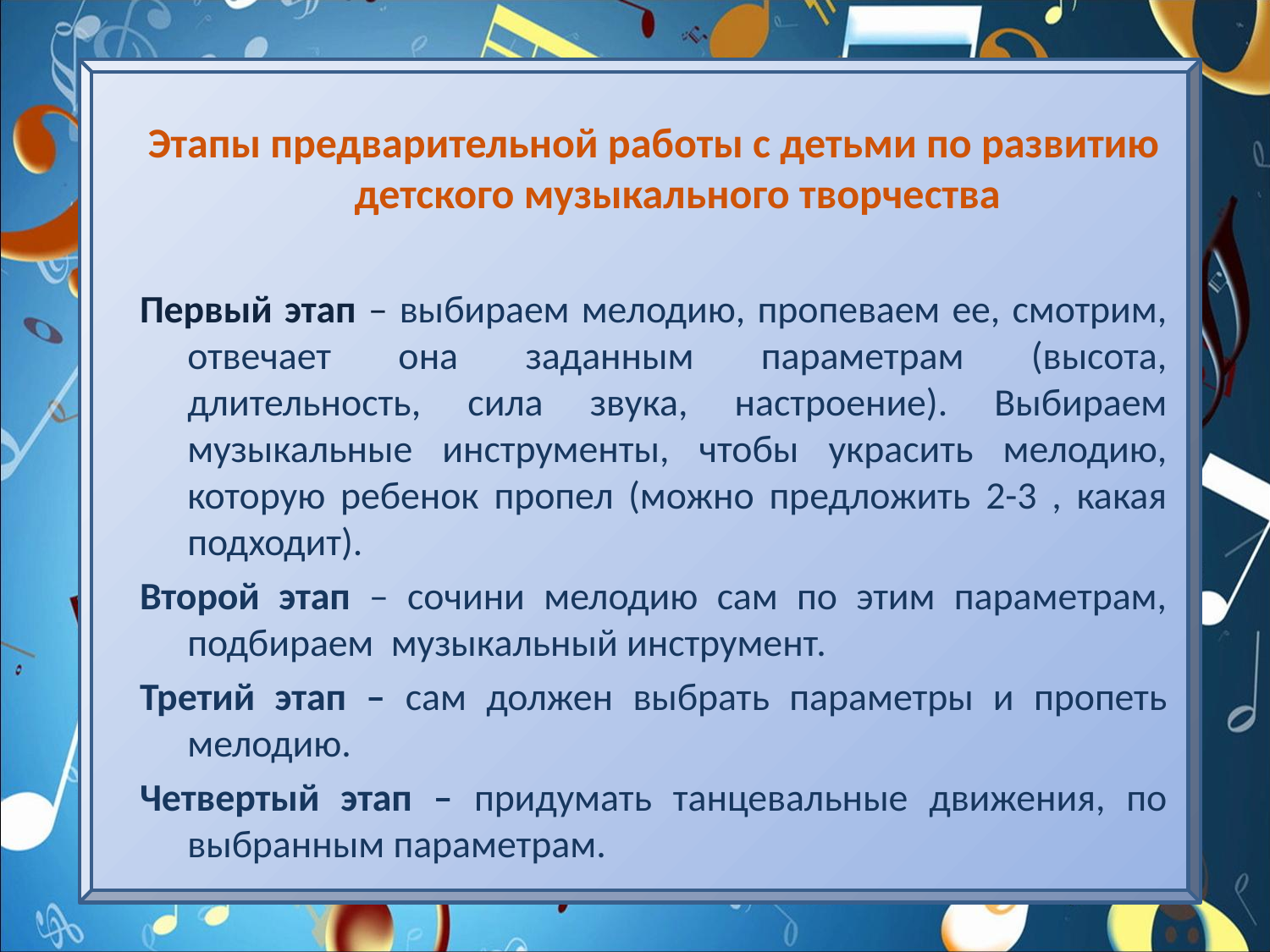

Этапы предварительной работы с детьми по развитию детского музыкального творчества

Первый этап – выбираем мелодию, пропеваем ее, смотрим, отвечает она заданным параметрам (высота, длительность, сила звука, настроение). Выбираем музыкальные инструменты, чтобы украсить мелодию, которую ребенок пропел (можно предложить 2-3 , какая подходит).
Второй этап – сочини мелодию сам по этим параметрам, подбираем  музыкальный инструмент.
Третий этап – сам должен выбрать параметры и пропеть мелодию.
Четвертый этап – придумать танцевальные движения, по выбранным параметрам.